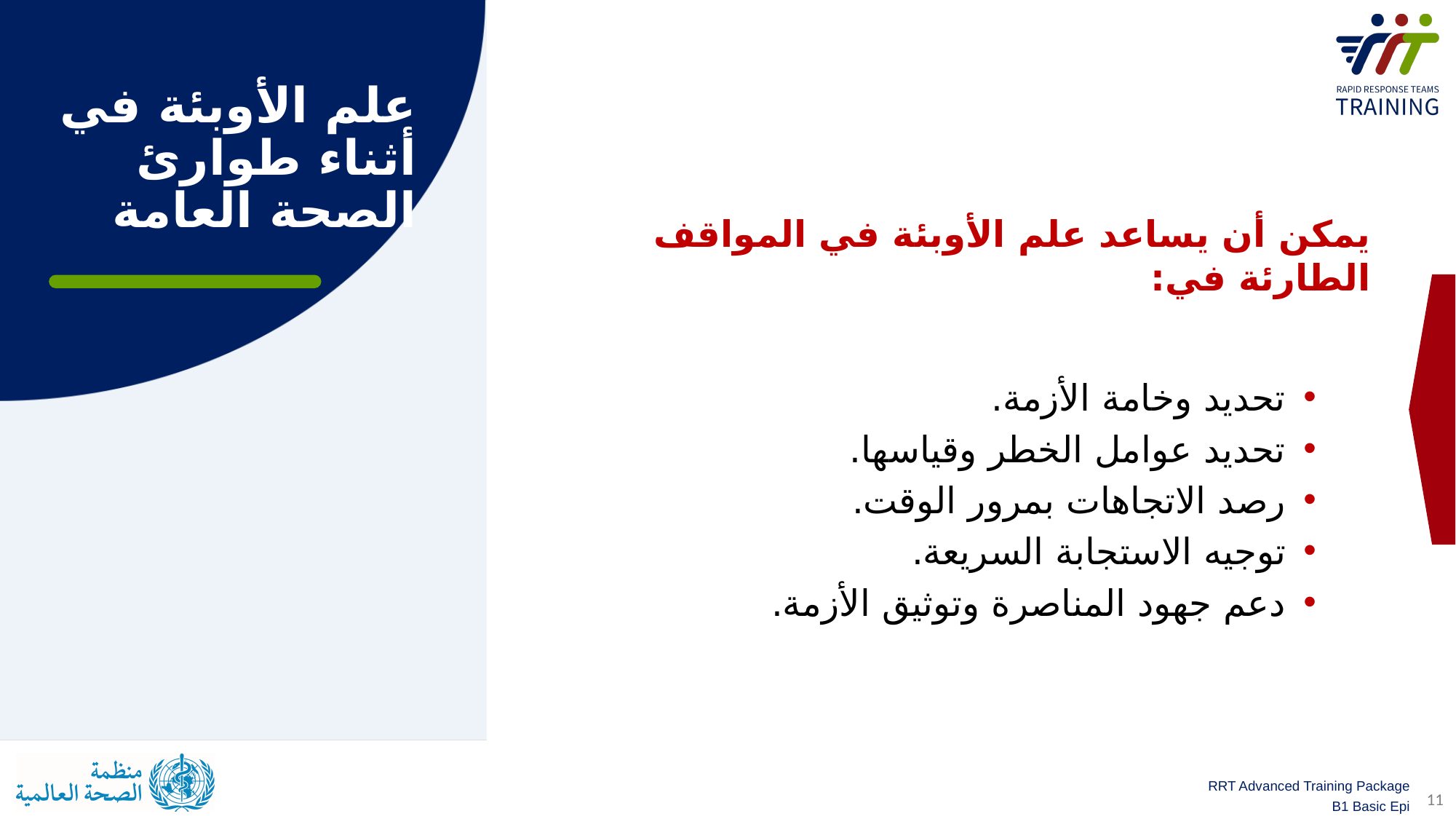

# علم الأوبئة في أثناء طوارئ الصحة العامة
يمكن أن يساعد علم الأوبئة في المواقف الطارئة في:

تحديد وخامة الأزمة.
تحديد عوامل الخطر وقياسها.
رصد الاتجاهات بمرور الوقت.
توجيه الاستجابة السريعة.
دعم جهود المناصرة وتوثيق الأزمة.